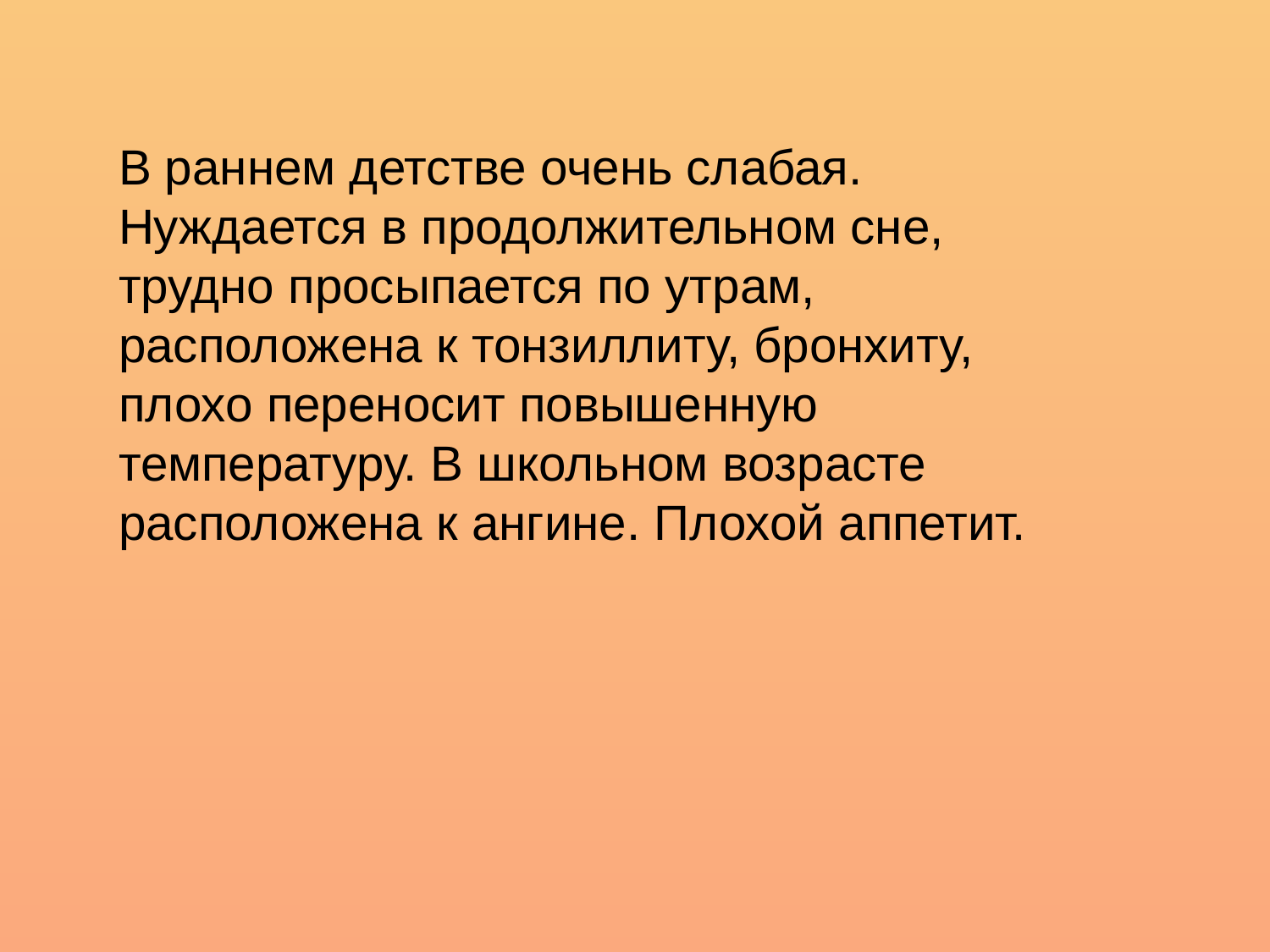

В раннем детстве очень слабая. Нуждается в продолжительном сне, трудно просыпается по утрам, расположена к тонзиллиту, бронхиту, плохо переносит повышенную температуру. В школьном возрасте расположена к ангине. Плохой аппетит.